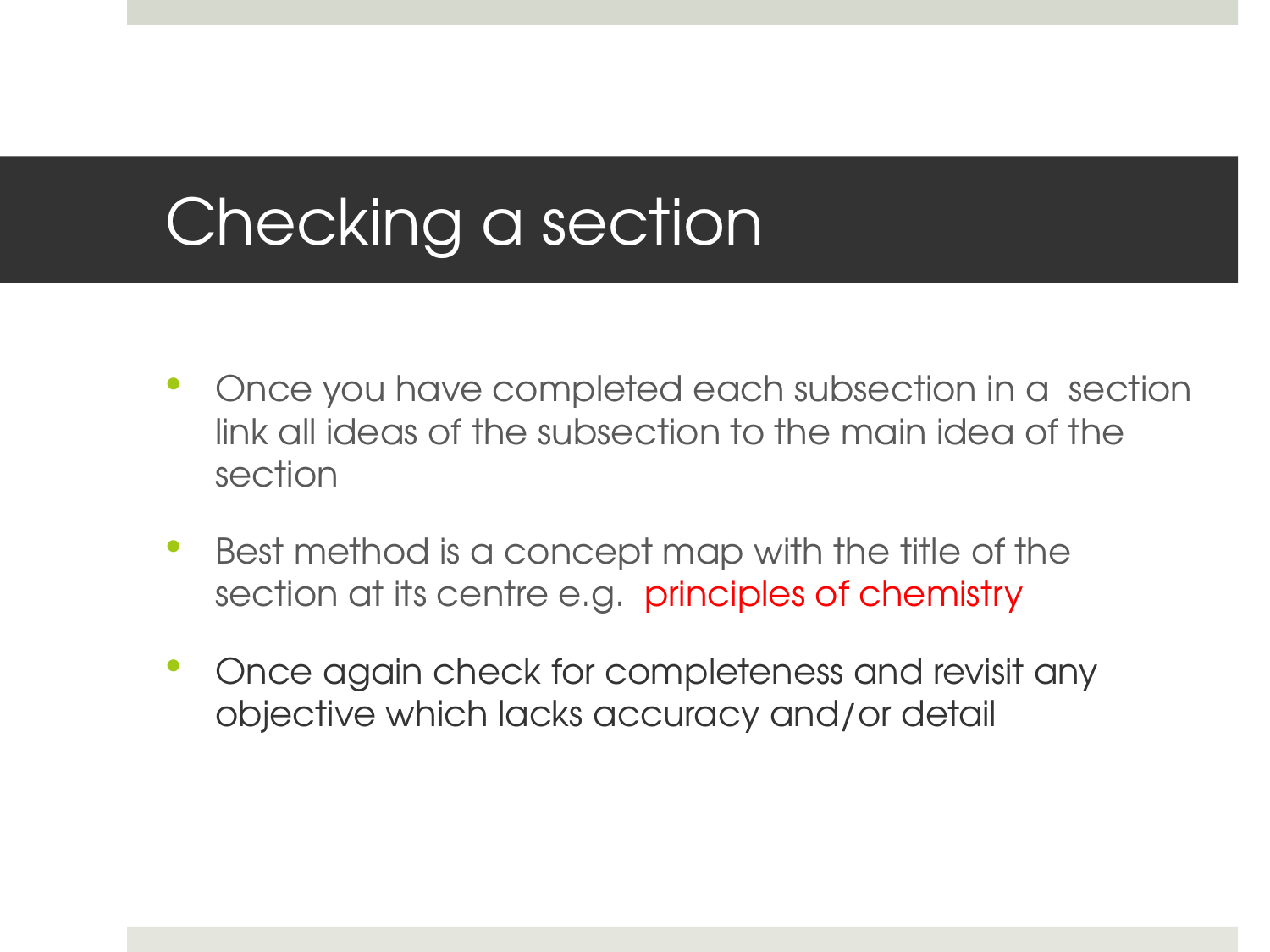

# Checking a section
Once you have completed each subsection in a  section link all ideas of the subsection to the main idea of the section
Best method is a concept map with the title of the section at its centre e.g.  principles of chemistry
Once again check for completeness and revisit any objective which lacks accuracy and/or detail